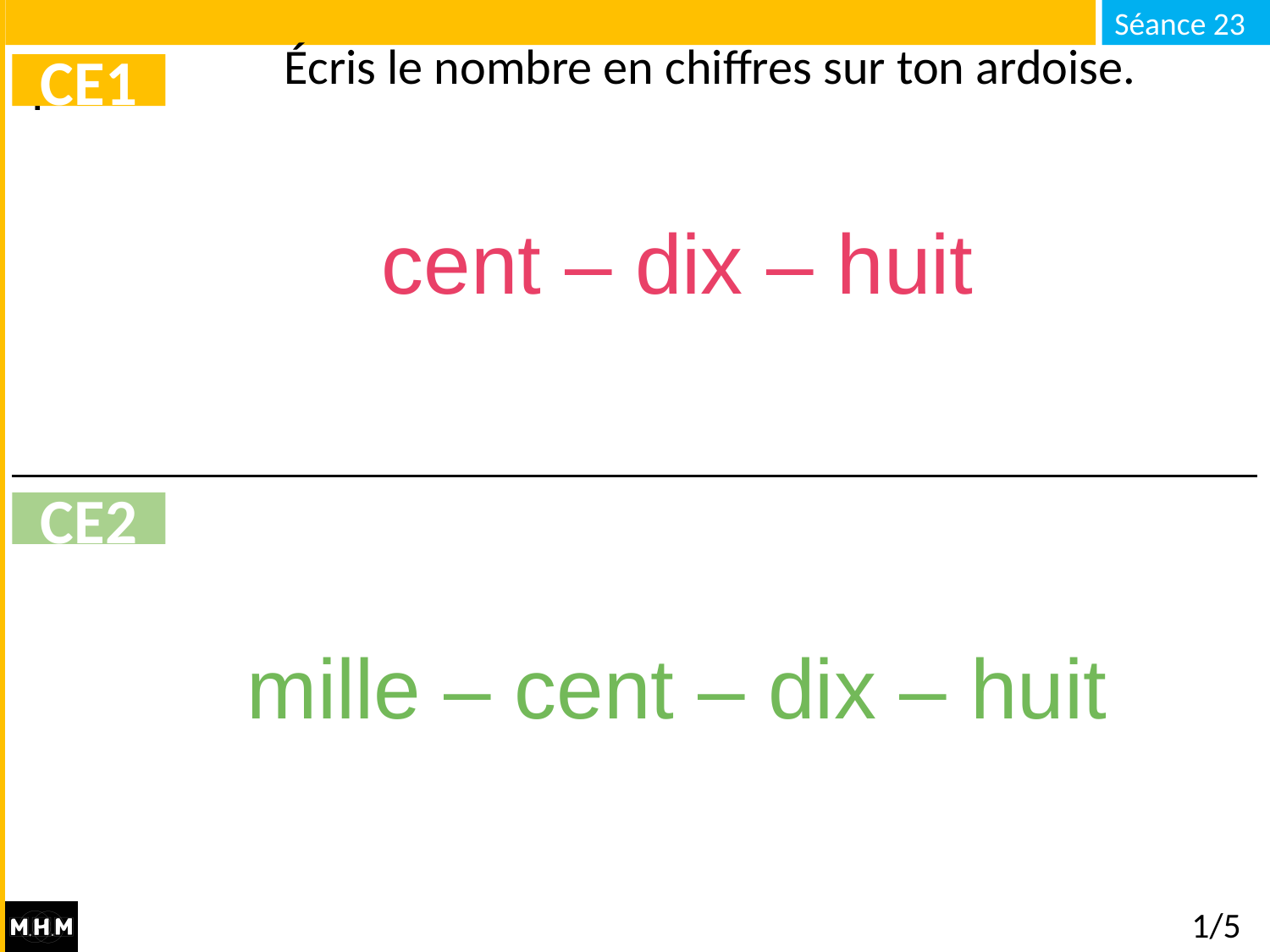

# Écris le nombre en chiffres sur ton ardoise.
CE1
cent – dix – huit
CE2
mille – cent – dix – huit
1/5